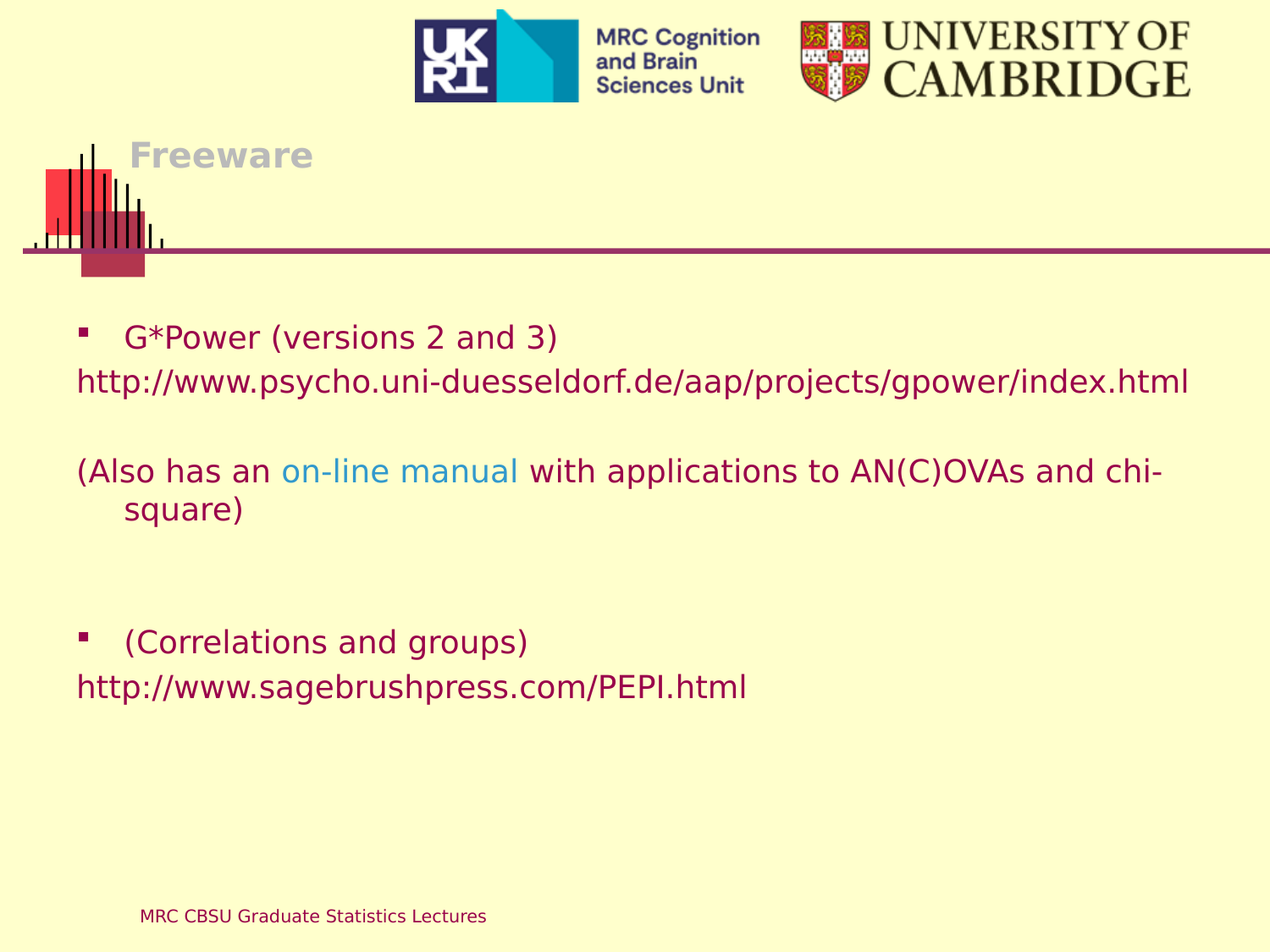

# Freeware

G*Power (versions 2 and 3)
http://www.psycho.uni-duesseldorf.de/aap/projects/gpower/index.html

(Also has an on-line manual with applications to AN(C)OVAs and chi-square)

(Correlations and groups)
http://www.sagebrushpress.com/PEPI.html

MRC CBSU Graduate Statistics Lectures